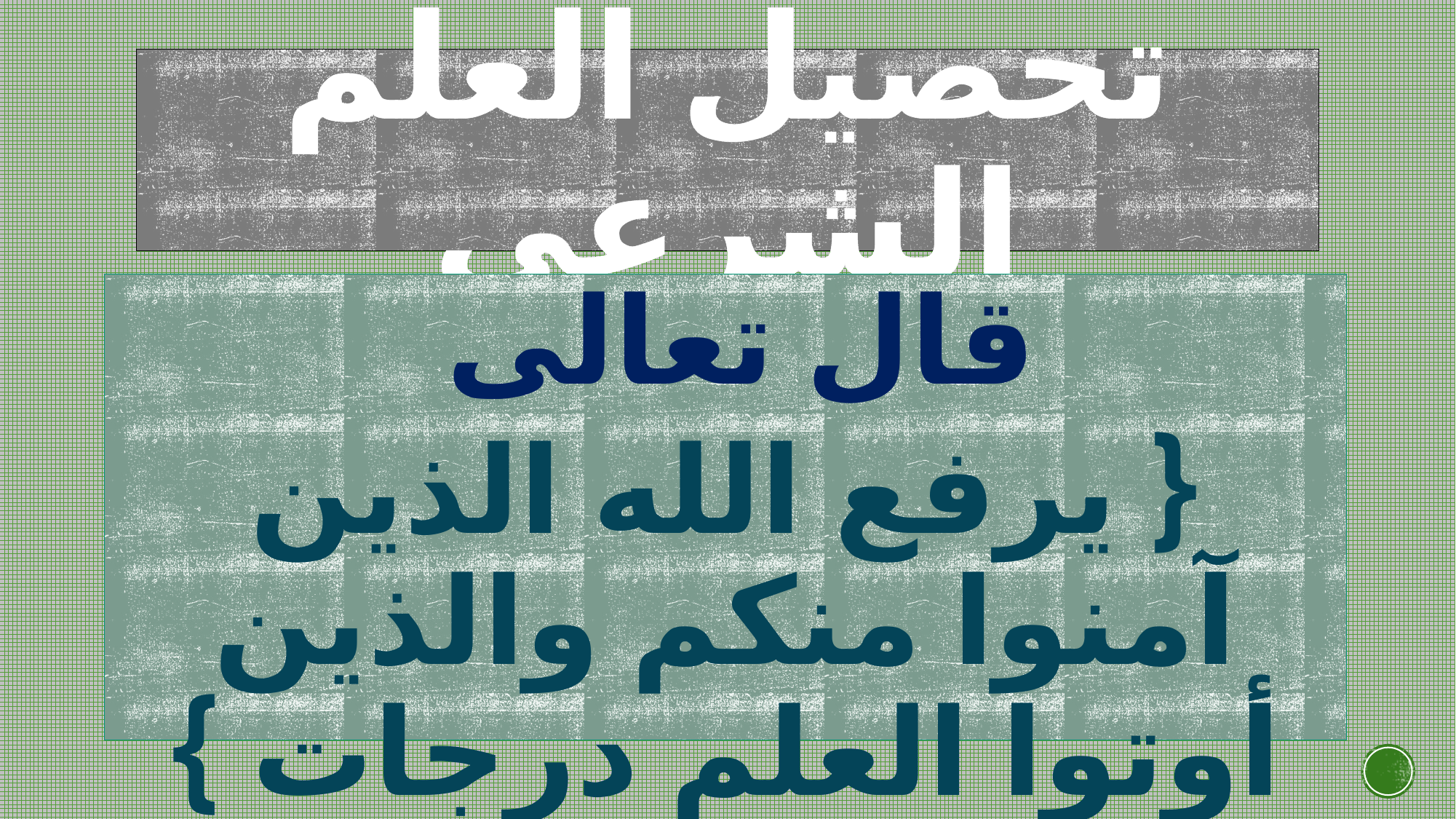

# تحصيل العلم الشرعي
قال تعالى
{ يرفع الله الذين آمنوا منكم والذين أوتوا العلم درجات }